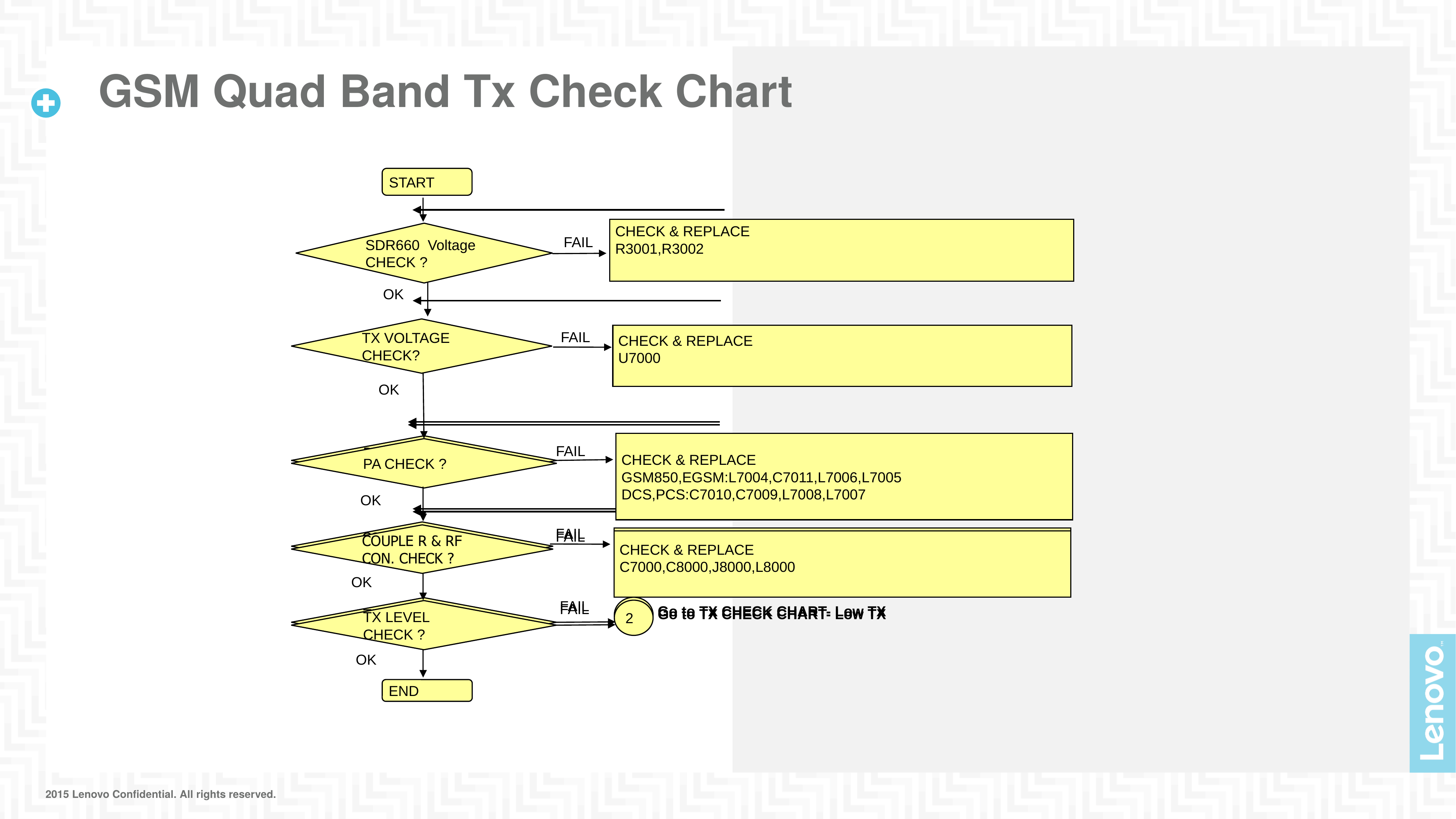

# GSM Quad Band Tx Check Chart
START
CHECK & REPLACE
R3001,R3002

SDR660  Voltage CHECK ?

FAIL
OK
TX VOLTAGE CHECK?
FAIL
CHECK & REPLACE
U7000

OK
CHECK & REPLACE
GSM850,EGSM:L7004,C7011,L7006,L7005
DCS,PCS:C7010,C7009,L7008,L7007
DUPLEXER & SP16T CHECK ?
PA CHECK ?
FAIL
OK
FAIL
COUPLE R & RF CON. CHECK ?
FAIL
COUPLE R & RF CON. CHECK ?
CHECK & REPLACE
U6000,C8000,L8000,J8000,R8001,R8002,C8001
CHECK & REPLACE
C7000,C8000,J8000,L8000

OK
FAIL
FAIL
2
TX LEVEL
CHECK ?
Go to TX CHECK CHART- Low TX
2
TX LEVEL
CHECK ?
Go to TX CHECK CHART- Low TX
OK
END